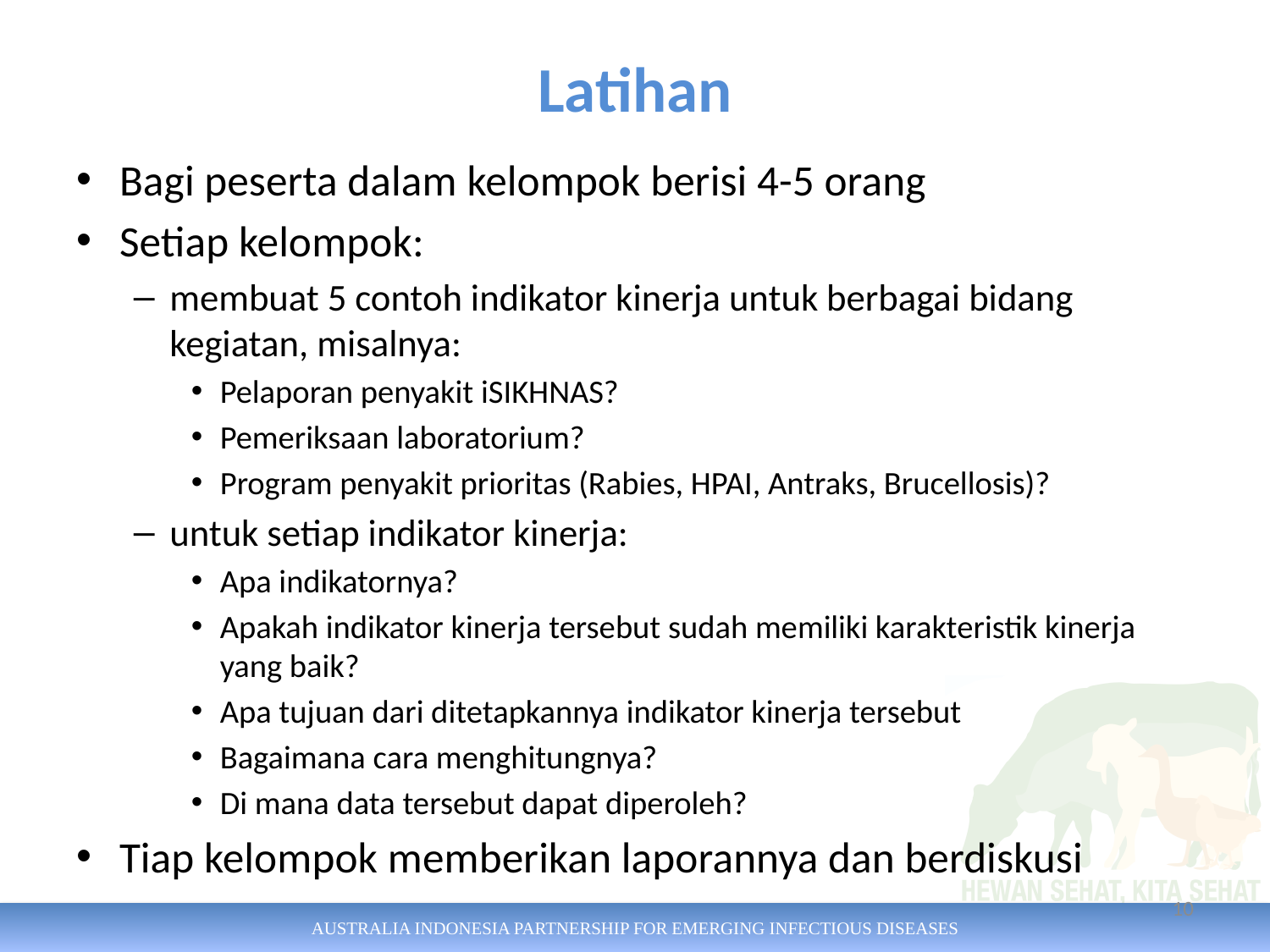

# Latihan
Bagi peserta dalam kelompok berisi 4-5 orang
Setiap kelompok:
membuat 5 contoh indikator kinerja untuk berbagai bidang kegiatan, misalnya:
Pelaporan penyakit iSIKHNAS?
Pemeriksaan laboratorium?
Program penyakit prioritas (Rabies, HPAI, Antraks, Brucellosis)?
untuk setiap indikator kinerja:
Apa indikatornya?
Apakah indikator kinerja tersebut sudah memiliki karakteristik kinerja yang baik?
Apa tujuan dari ditetapkannya indikator kinerja tersebut
Bagaimana cara menghitungnya?
Di mana data tersebut dapat diperoleh?
Tiap kelompok memberikan laporannya dan berdiskusi
10